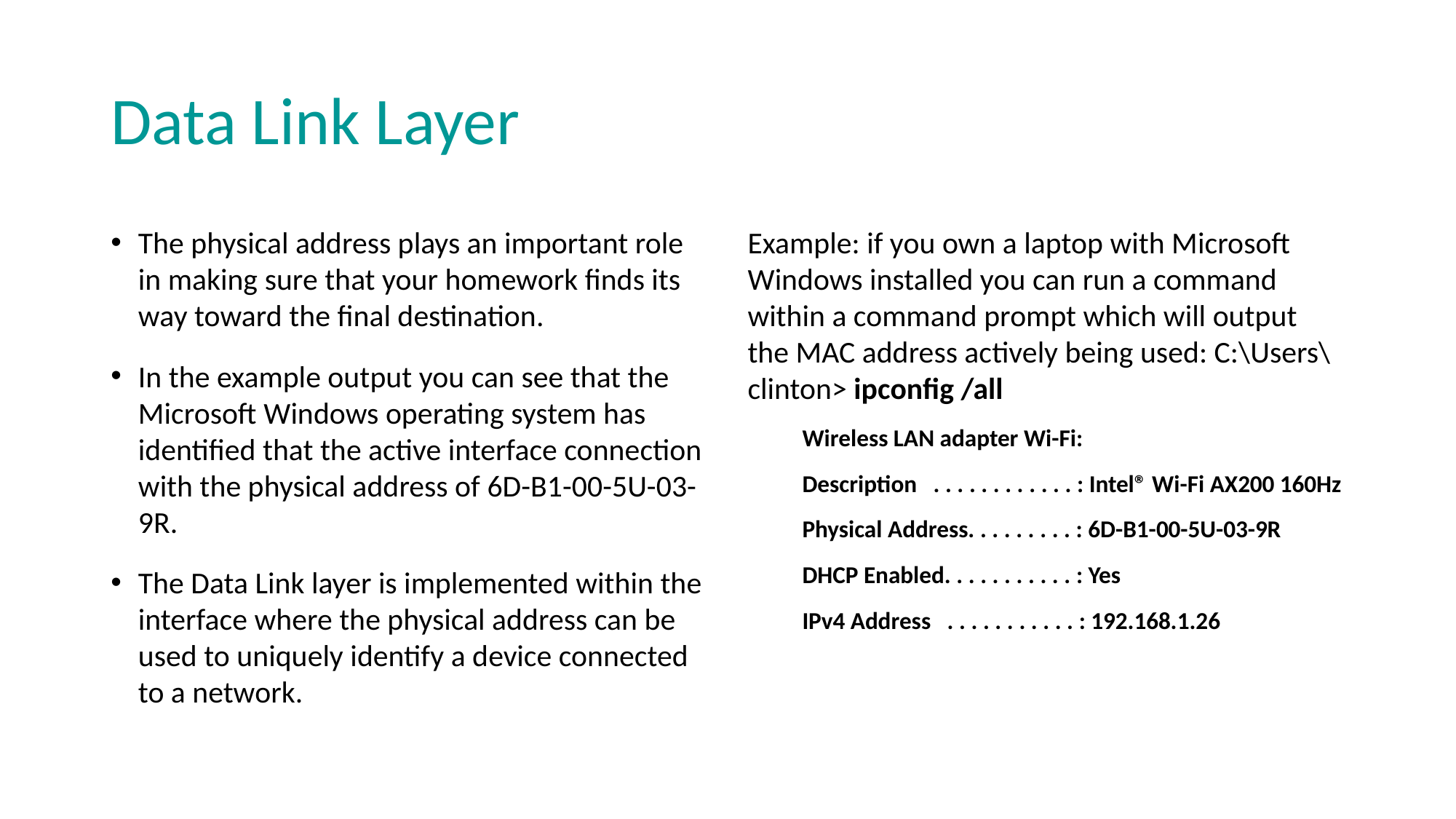

# Data Link Layer
The physical address plays an important role in making sure that your homework finds its way toward the final destination.
In the example output you can see that the Microsoft Windows operating system has identified that the active interface connection with the physical address of 6D-B1-00-5U-03-9R.
The Data Link layer is implemented within the interface where the physical address can be used to uniquely identify a device connected to a network.
Example: if you own a laptop with Microsoft Windows installed you can run a command within a command prompt which will output the MAC address actively being used: C:\Users\clinton> ipconfig /all
Wireless LAN adapter Wi-Fi:
Description   . . . . . . . . . . . . : Intel® Wi-Fi AX200 160Hz
Physical Address. . . . . . . . . : 6D-B1-00-5U-03-9R
DHCP Enabled. . . . . . . . . . . : Yes
IPv4 Address   . . . . . . . . . . . : 192.168.1.26